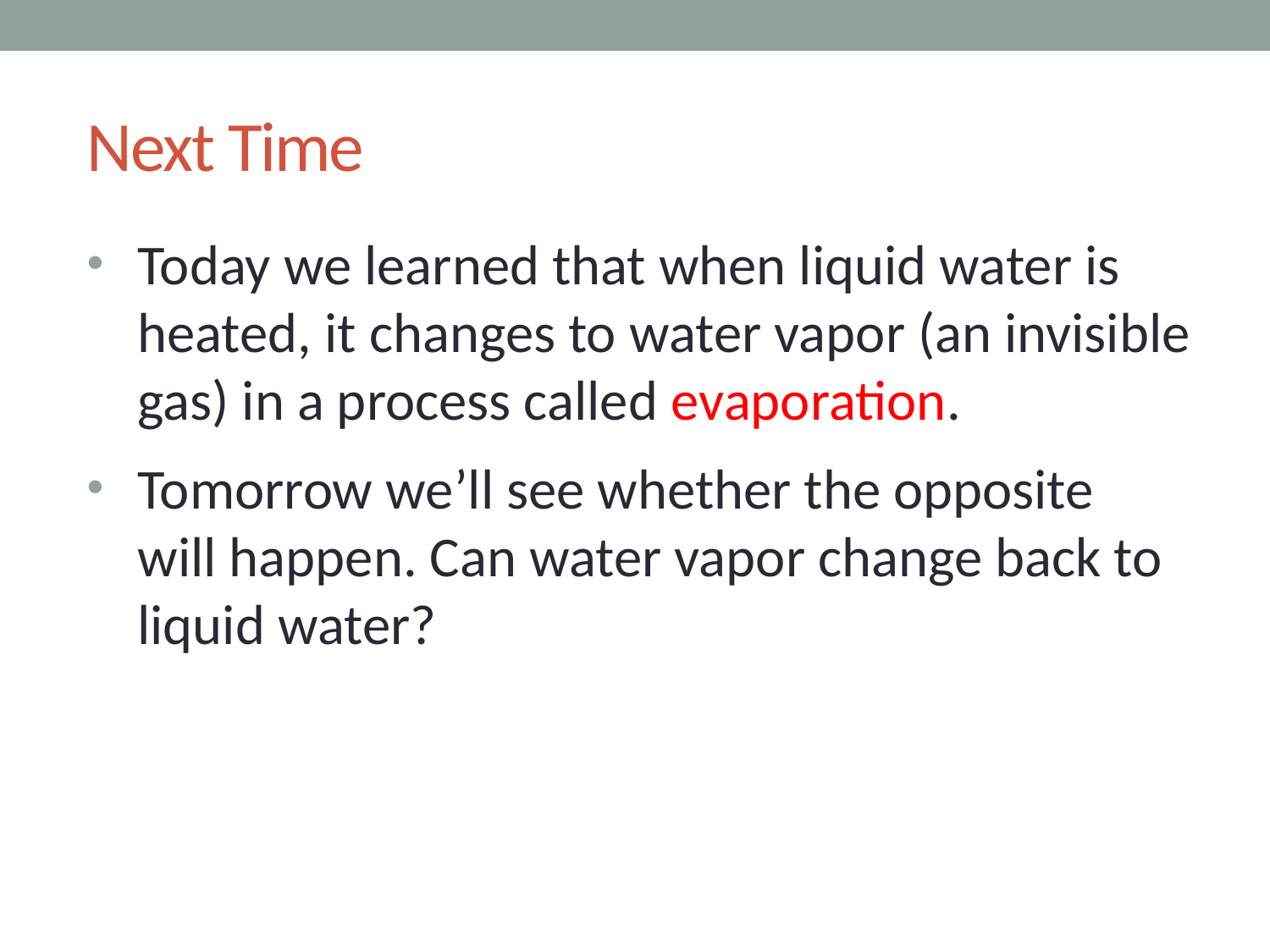

# Next Time
Today we learned that when liquid water is heated, it changes to water vapor (an invisible gas) in a process called evaporation.
Tomorrow we’ll see whether the opposite
will happen. Can water vapor change back to liquid water?